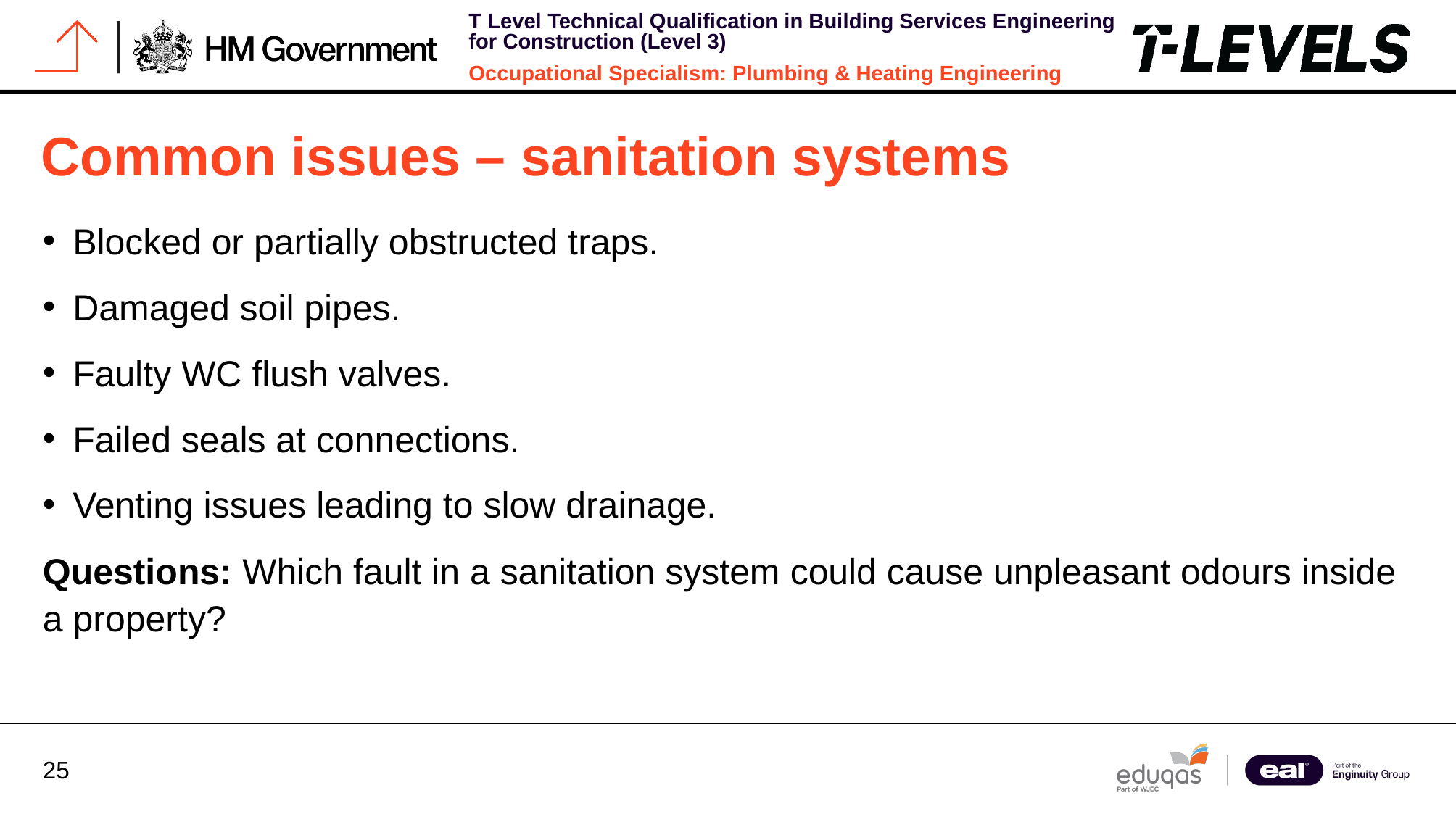

# Common issues – sanitation systems
Blocked or partially obstructed traps.
Damaged soil pipes.
Faulty WC flush valves.
Failed seals at connections.
Venting issues leading to slow drainage.
Questions: Which fault in a sanitation system could cause unpleasant odours inside a property?